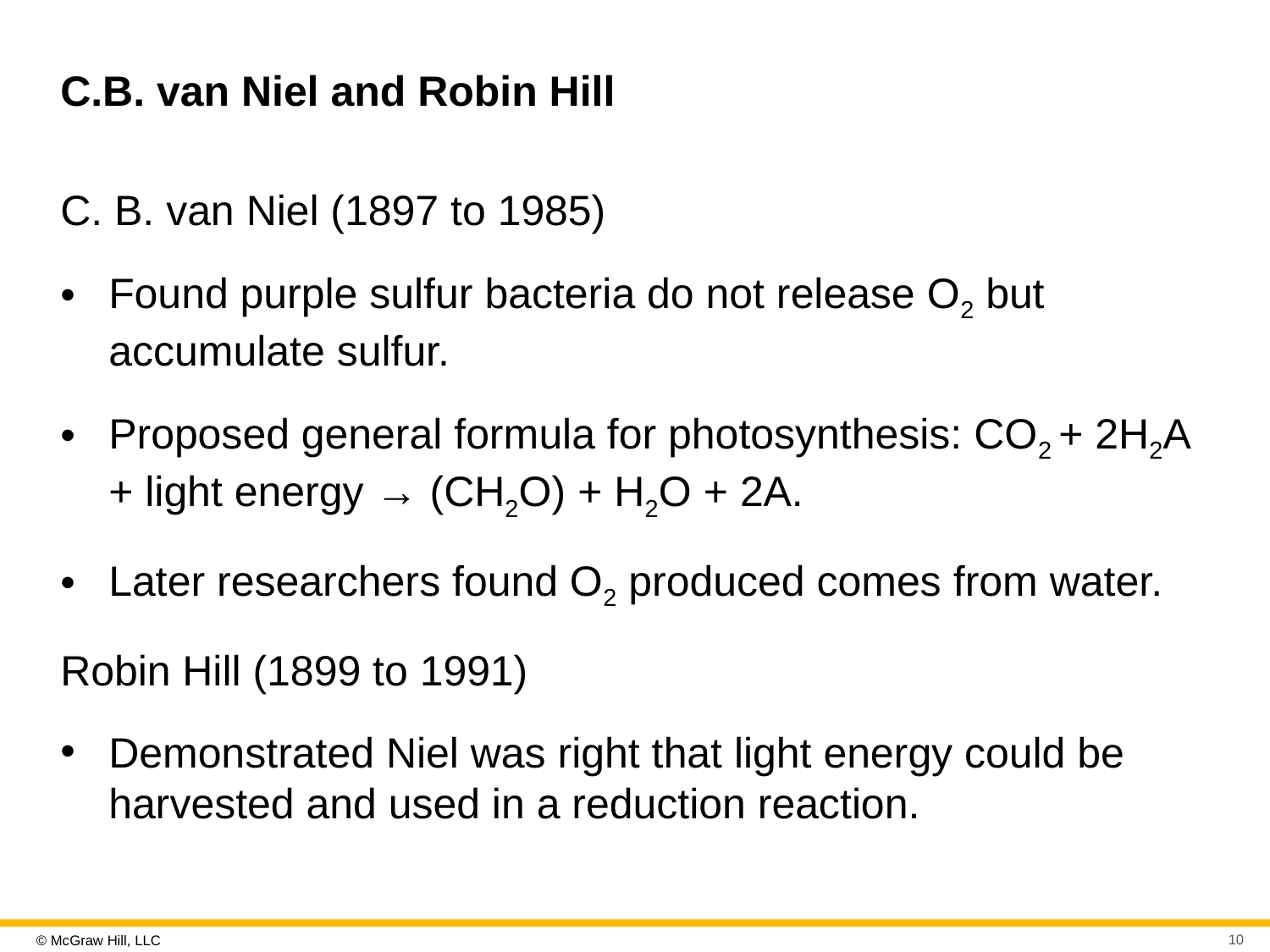

# C.B. van Niel and Robin Hill
C. B. van Niel (1897 to 1985)
Found purple sulfur bacteria do not release O2 but accumulate sulfur.
Proposed general formula for photosynthesis: CO2 + 2H2A + light energy → (CH2O) + H2O + 2A.
Later researchers found O2 produced comes from water.
Robin Hill (1899 to 1991)
Demonstrated Niel was right that light energy could be harvested and used in a reduction reaction.
10